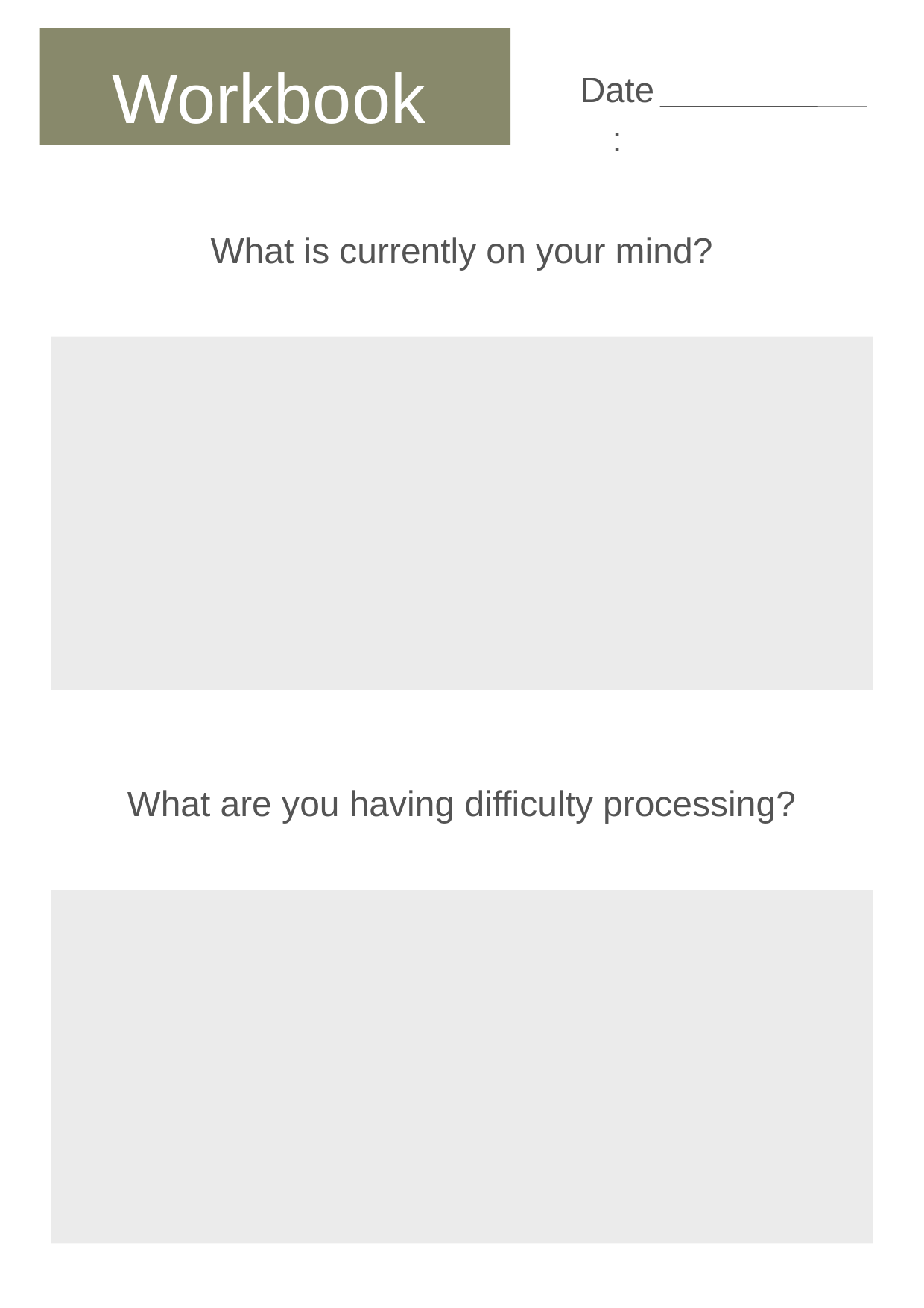

Workbook
Date:

What is currently on your mind?

What are you having difficulty processing?